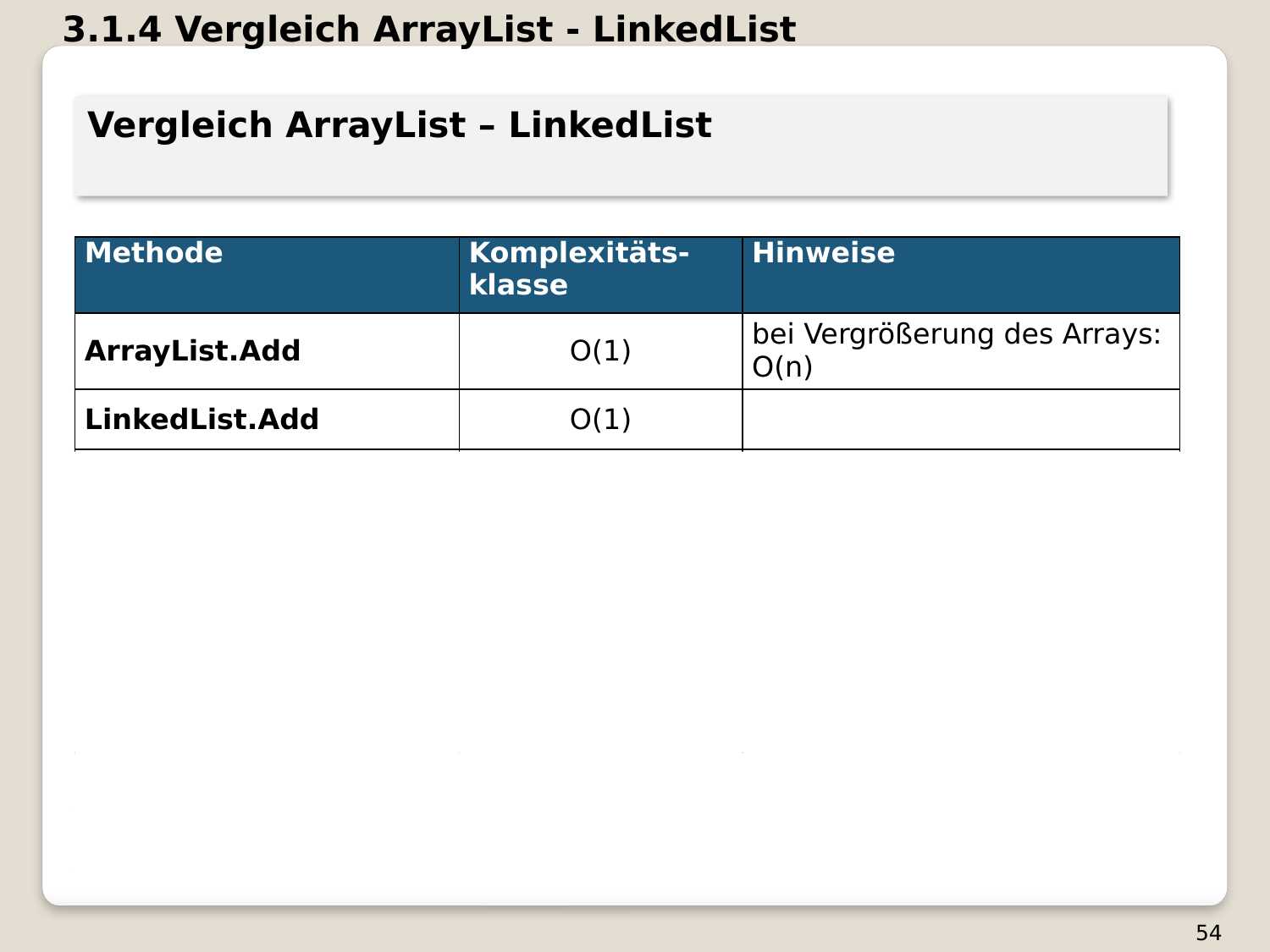

3.1.4 Vergleich ArrayList - LinkedList
Vergleich ArrayList – LinkedList

| Methode | Komplexitäts-klasse | Hinweise |
| --- | --- | --- |
| ArrayList.Add | O(1) | bei Vergrößerung des Arrays: O(n) |
| LinkedList.Add | O(1) |  |
| ArrayList.Remove | O(n) |  |
| ArrayList.RemoveAt | O(n) | bei Löschen am Ende: O(1) |
| LinkedList.Remove | O(n) |  |
| ArrayList.IndexOf | O(n) |  |
| LinkedList.Contains | O(n) |  |
| ArrayList.this[int] | O(1) |  |
| LinkedList.this[int] | O(n) |  |